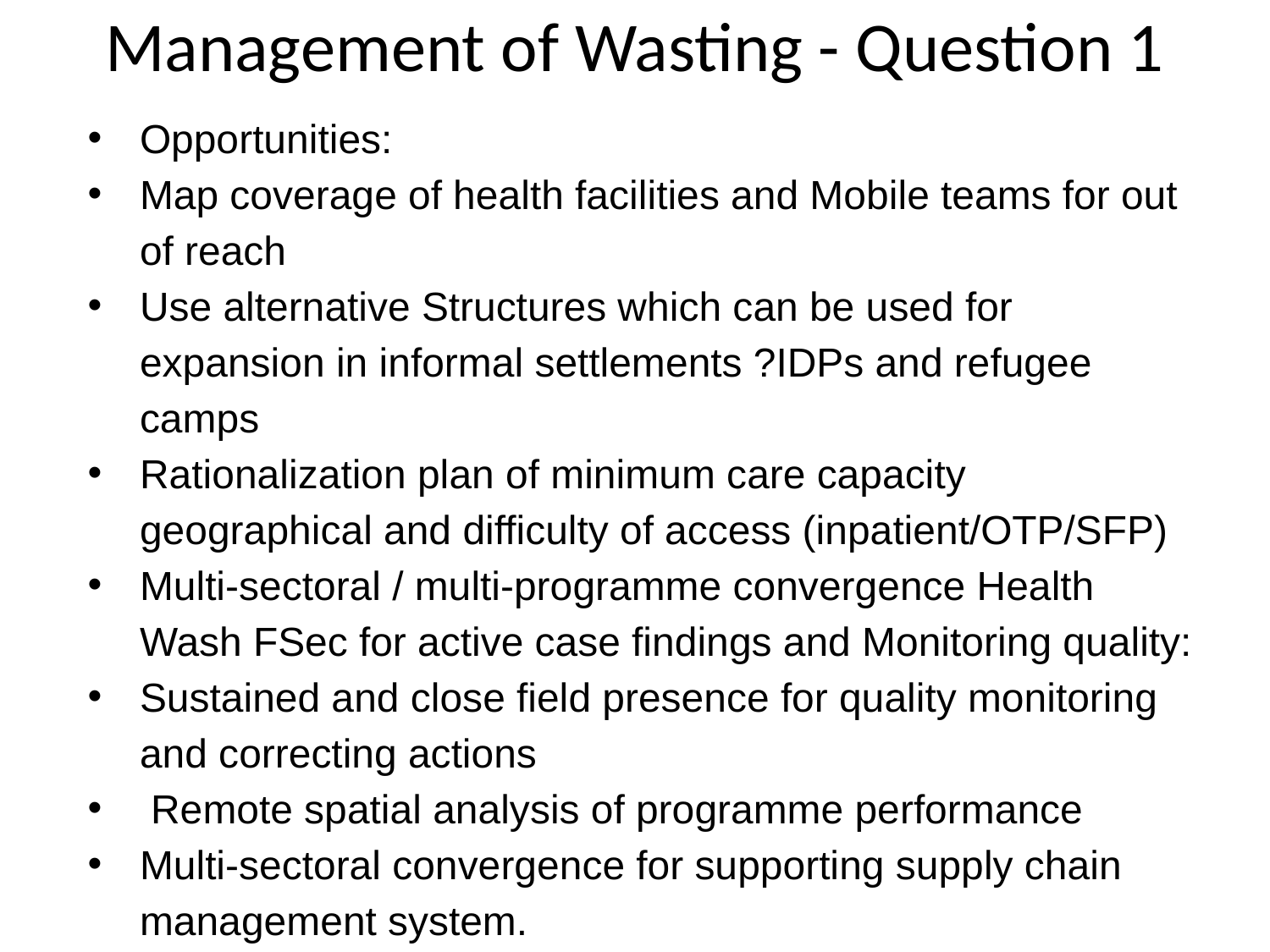

# Management of Wasting - Question 1
Opportunities:
Map coverage of health facilities and Mobile teams for out of reach
Use alternative Structures which can be used for expansion in informal settlements ?IDPs and refugee camps
Rationalization plan of minimum care capacity geographical and difficulty of access (inpatient/OTP/SFP)
Multi-sectoral / multi-programme convergence Health Wash FSec for active case findings and Monitoring quality:
Sustained and close field presence for quality monitoring and correcting actions
 Remote spatial analysis of programme performance
Multi-sectoral convergence for supporting supply chain management system.